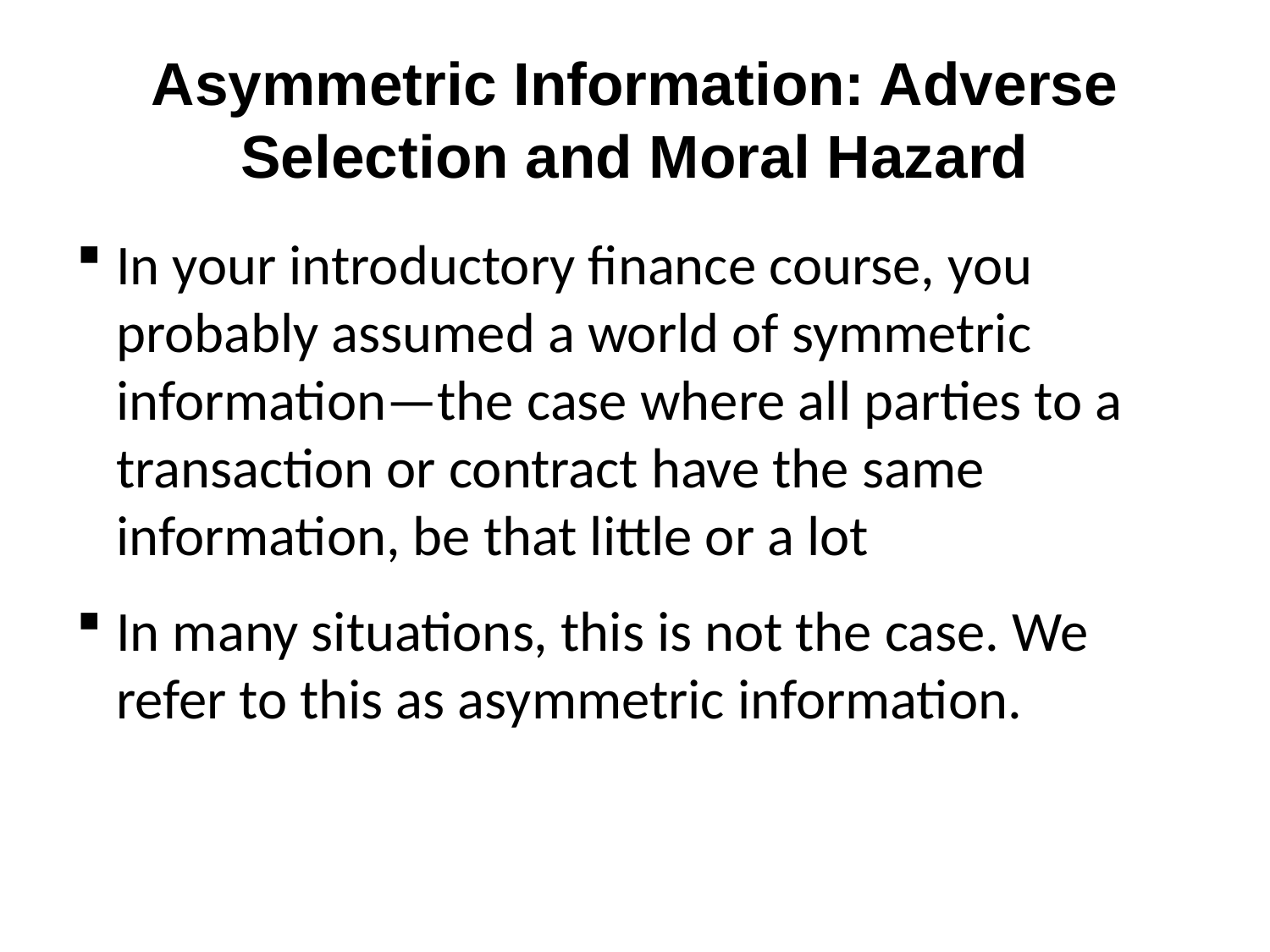

# Asymmetric Information: Adverse Selection and Moral Hazard
In your introductory finance course, you probably assumed a world of symmetric information—the case where all parties to a transaction or contract have the same information, be that little or a lot
In many situations, this is not the case. We refer to this as asymmetric information.